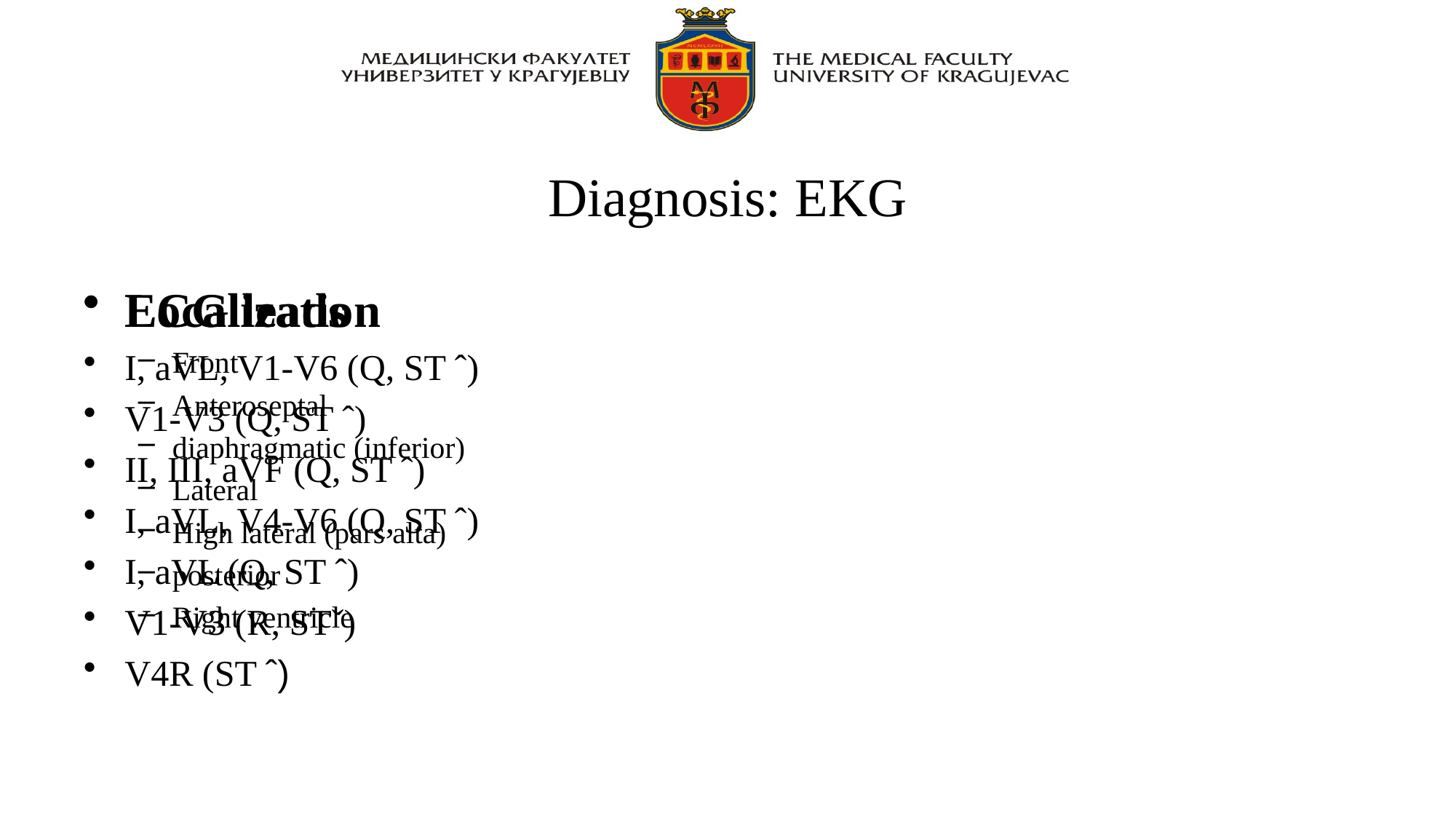

# Diagnosis: EKG
Localization
Front
Anteroseptal
diaphragmatic (inferior)
Lateral
High lateral (pars alta)
posterior
Right ventricle

ECG leads
I, aVL, V1-V6 (Q, ST ˆ)
V1-V3 (Q, ST ˆ)
II, III, aVF (Q, ST ˆ)
I, aVL, V4-V6 (Q, ST ˆ)
I, aVL (Q, ST ˆ)
V1-V3 (R, STˇ)
V4R (ST ˆ)